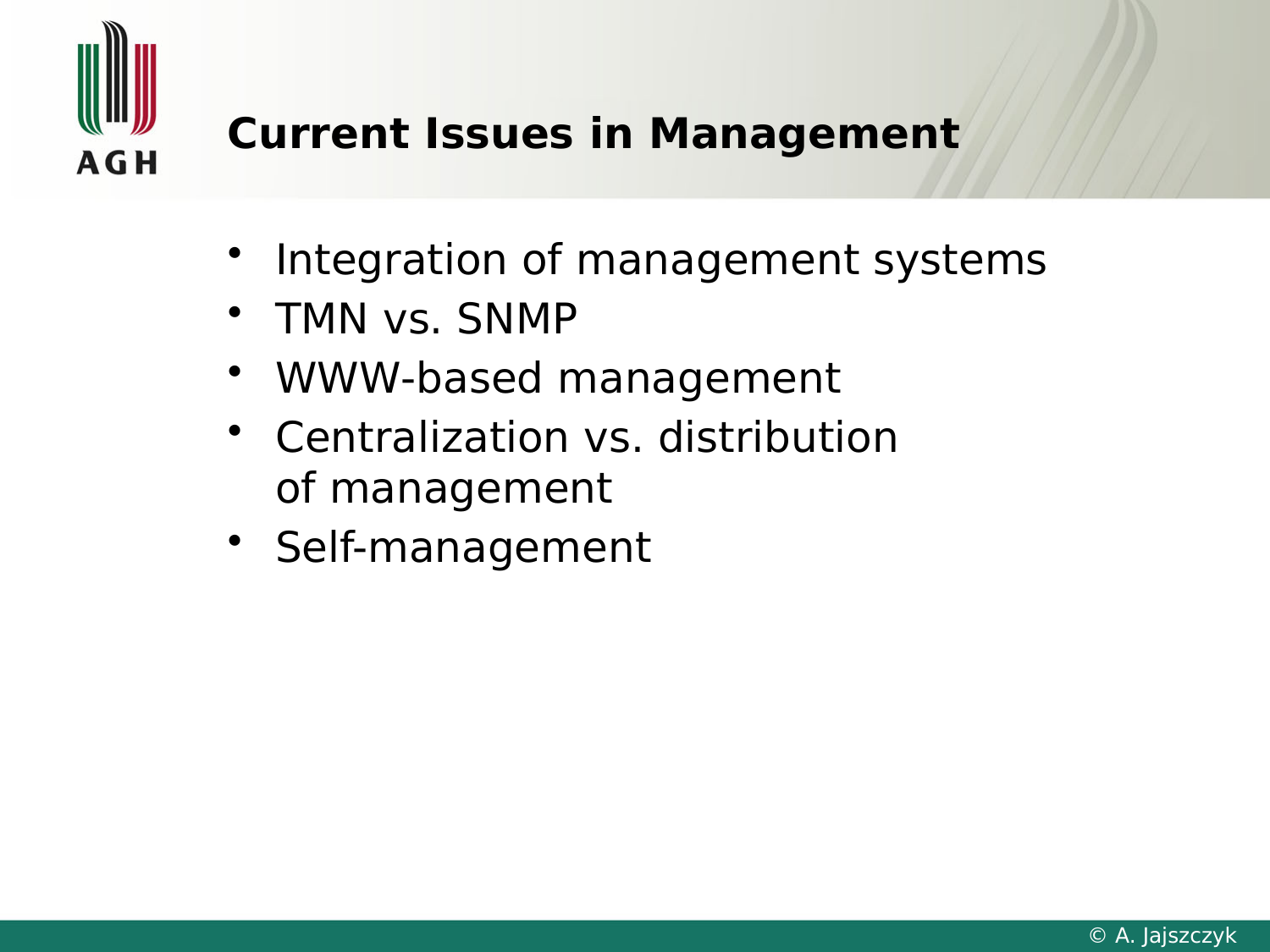

# Current Issues in Management
Integration of management systems
TMN vs. SNMP
WWW-based management
Centralization vs. distribution
of management
Self-management